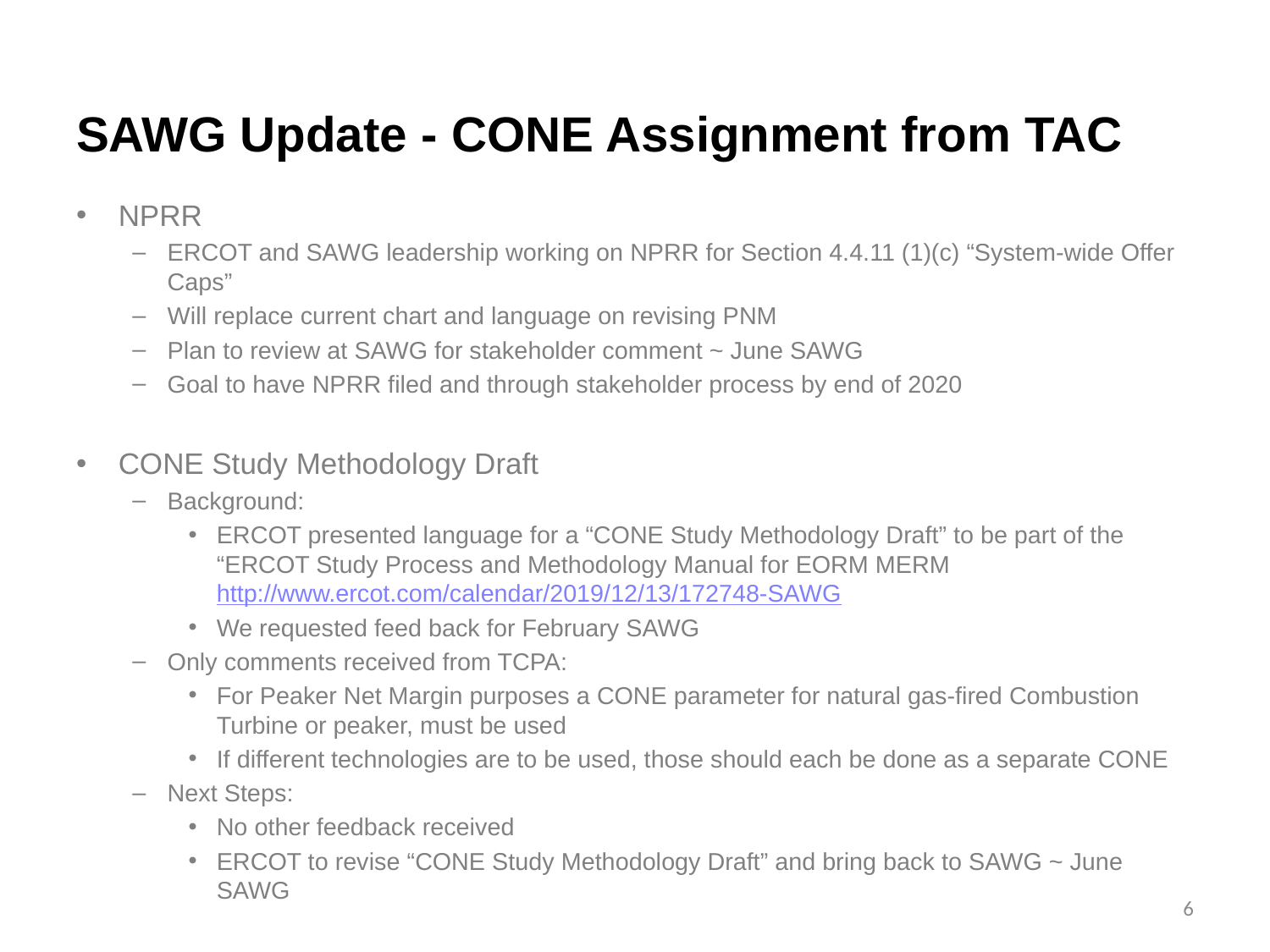

# SAWG Update - CONE Assignment from TAC
NPRR
ERCOT and SAWG leadership working on NPRR for Section 4.4.11 (1)(c) “System-wide Offer Caps”
Will replace current chart and language on revising PNM
Plan to review at SAWG for stakeholder comment ~ June SAWG
Goal to have NPRR filed and through stakeholder process by end of 2020

CONE Study Methodology Draft
Background:
ERCOT presented language for a “CONE Study Methodology Draft” to be part of the “ERCOT Study Process and Methodology Manual for EORM MERM http://www.ercot.com/calendar/2019/12/13/172748-SAWG
We requested feed back for February SAWG
Only comments received from TCPA:
For Peaker Net Margin purposes a CONE parameter for natural gas-fired Combustion Turbine or peaker, must be used
If different technologies are to be used, those should each be done as a separate CONE
Next Steps:
No other feedback received
ERCOT to revise “CONE Study Methodology Draft” and bring back to SAWG ~ June SAWG

6